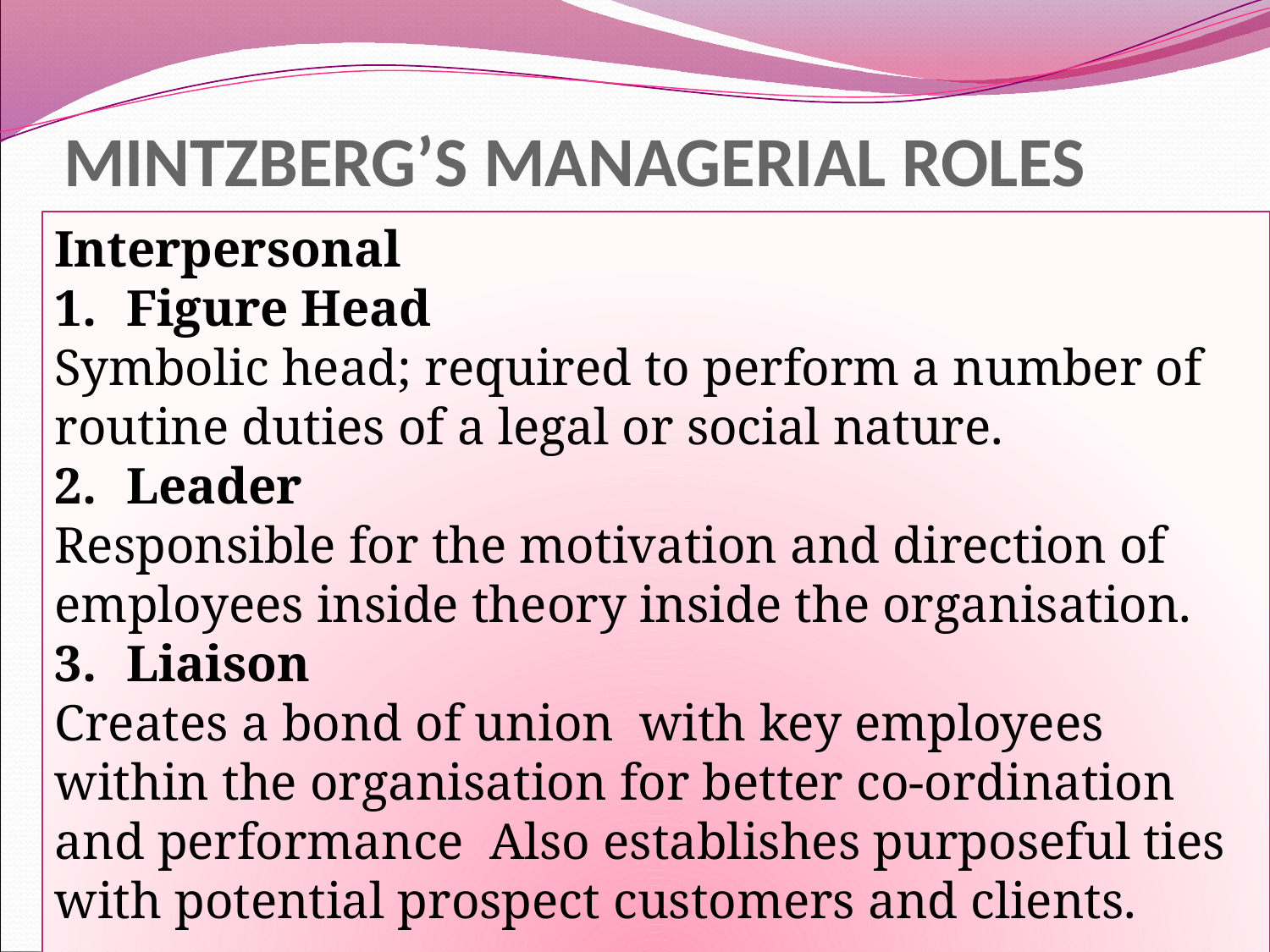

# MINTZBERG’S MANAGERIAL ROLES
Interpersonal
Figure Head
Symbolic head; required to perform a number of routine duties of a legal or social nature.
Leader
Responsible for the motivation and direction of employees inside theory inside the organisation.
Liaison
Creates a bond of union  with key employees within the organisation for better co-ordination and performance  Also establishes purposeful ties with potential prospect customers and clients.